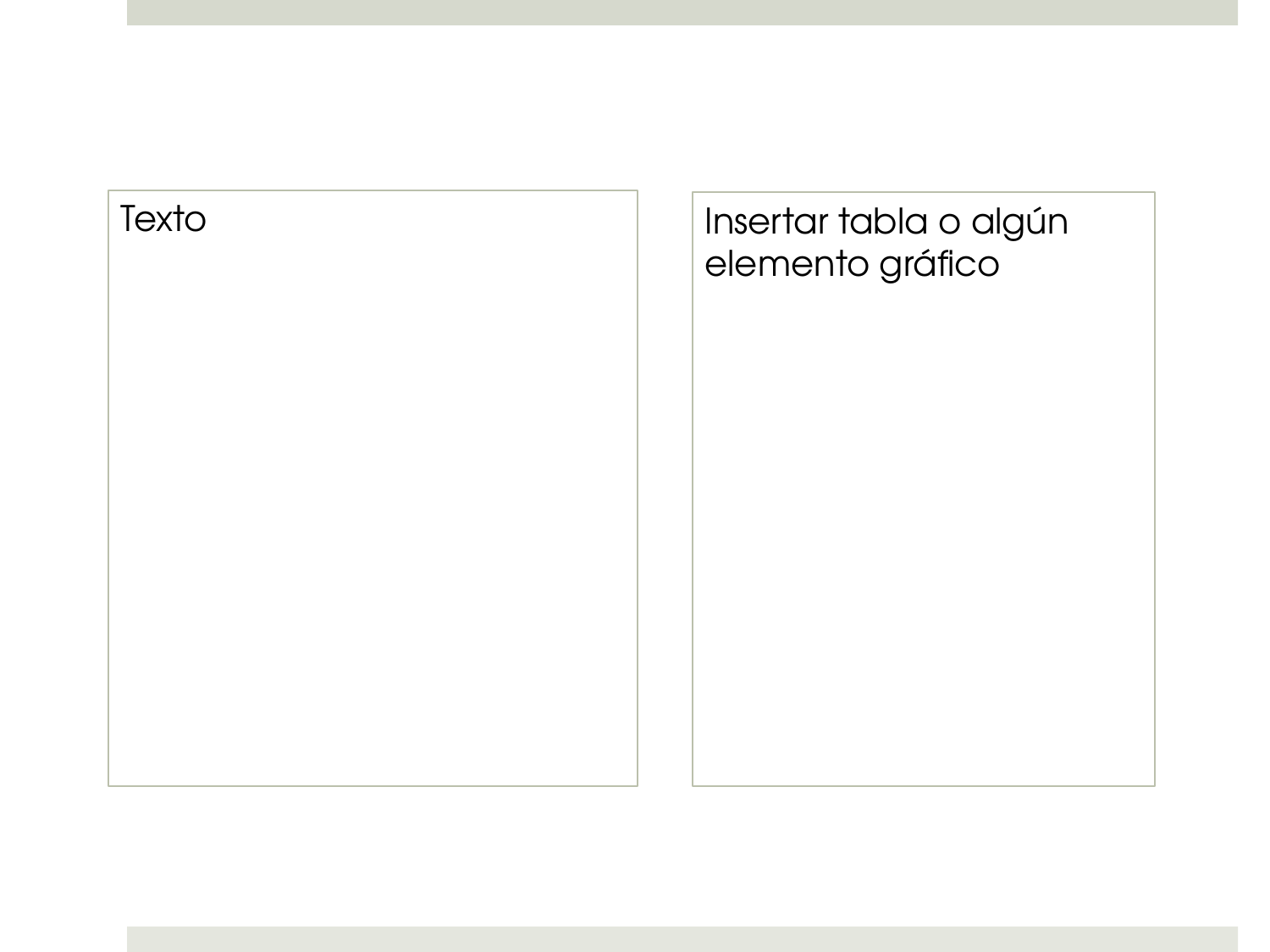

Texto
Insertar tabla o algún elemento gráfico